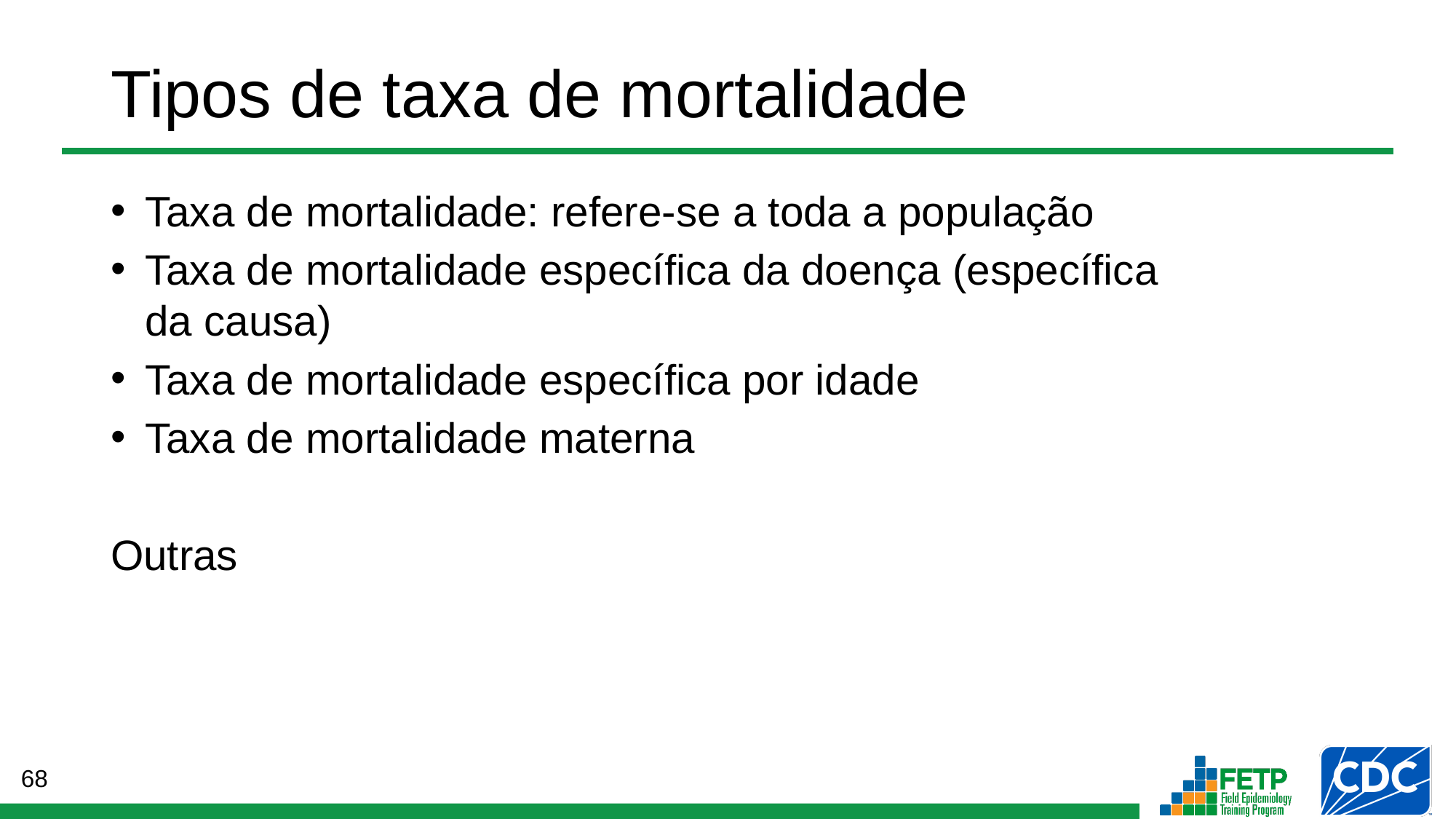

# Tipos de taxa de mortalidade
Taxa de mortalidade: refere-se a toda a população
Taxa de mortalidade específica da doença (específica
da causa)
Taxa de mortalidade específica por idade
Taxa de mortalidade materna

Outras